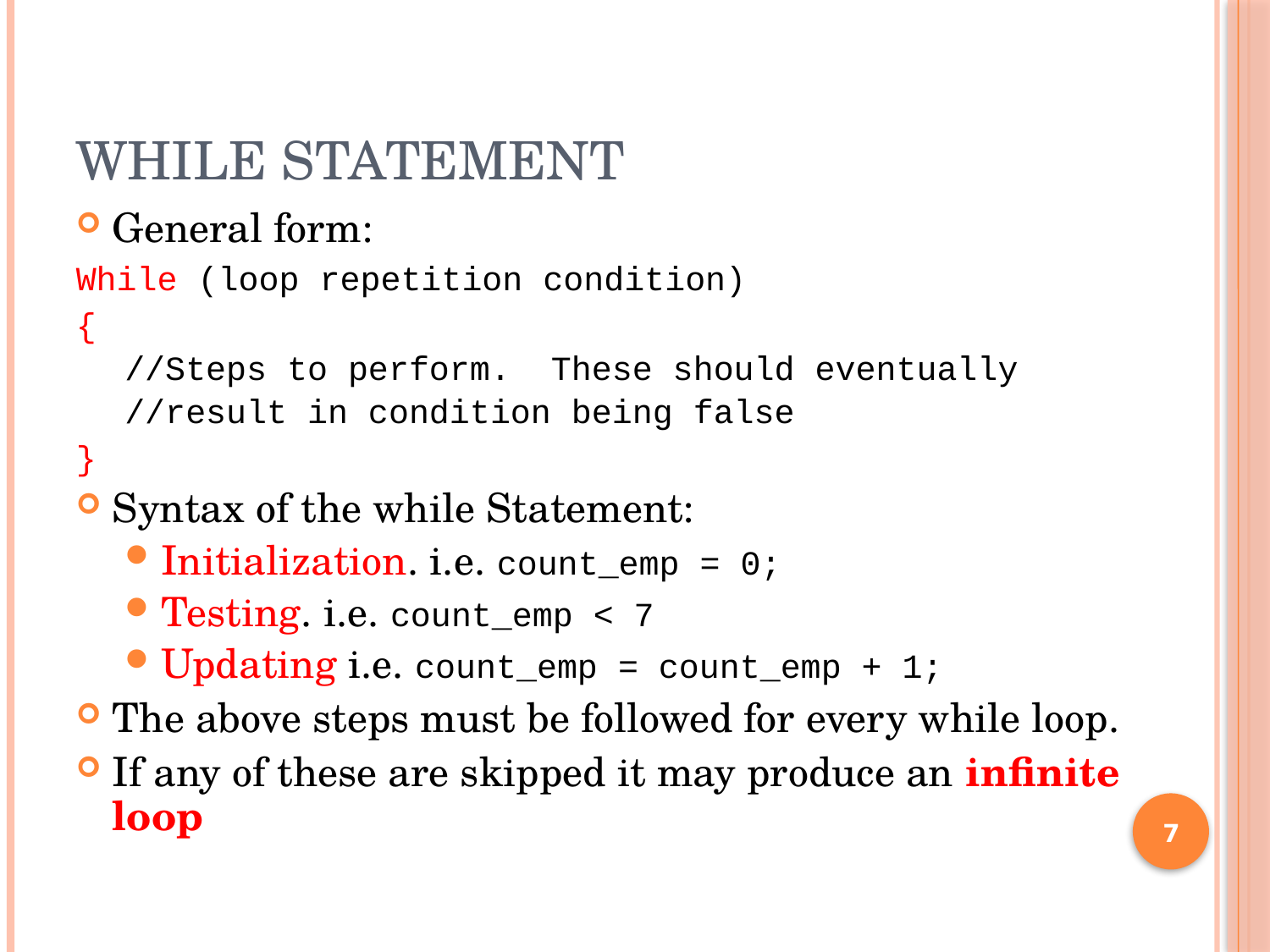

# While Statement
General form:
While (loop repetition condition)
{
//Steps to perform.  These should eventually
//result in condition being false
}
Syntax of the while Statement:
Initialization. i.e. count_emp = 0;
Testing. i.e. count_emp < 7
Updating i.e. count_emp = count_emp + 1;
The above steps must be followed for every while loop.
If any of these are skipped it may produce an infinite loop
7